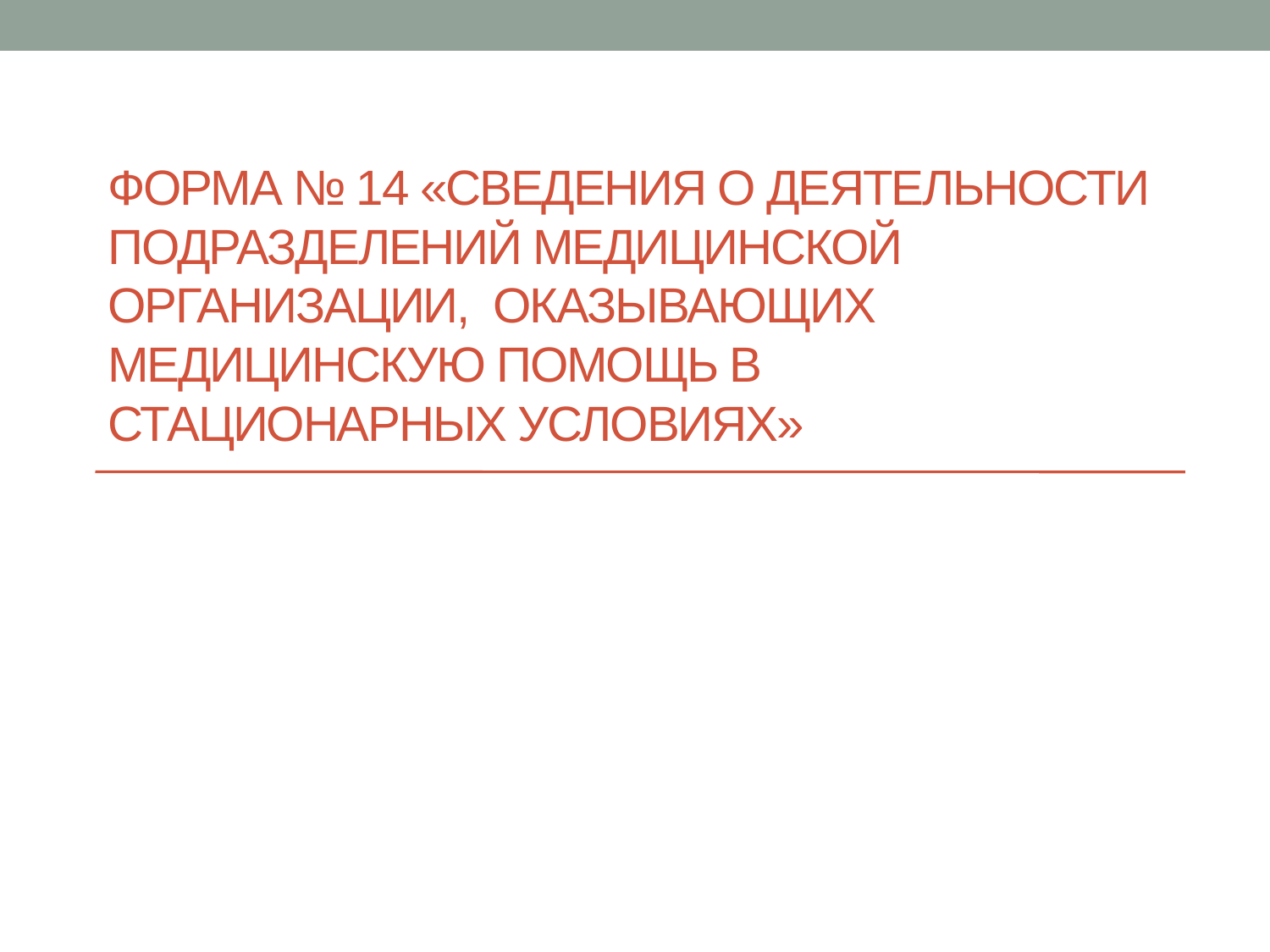

# Форма № 14 «Сведения о деятельности  подразделений медицинской организации,  оказывающих медицинскую помощь в  стационарных условиях»